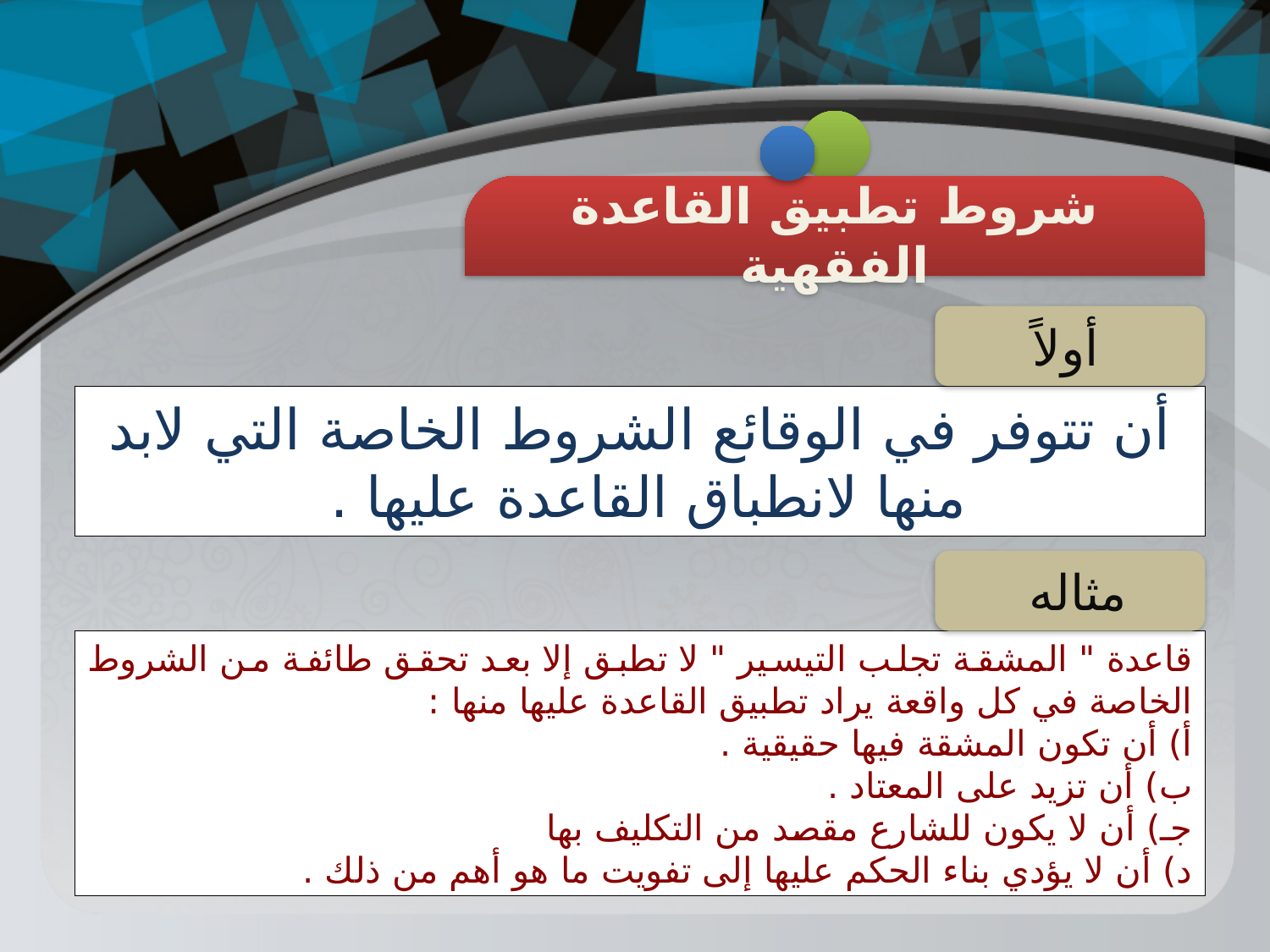

شروط تطبيق القاعدة الفقهية
أولاً
أن تتوفر في الوقائع الشروط الخاصة التي لابد منها لانطباق القاعدة عليها .
مثاله
قاعدة " المشقة تجلب التيسير " لا تطبق إلا بعد تحقق طائفة من الشروط الخاصة في كل واقعة يراد تطبيق القاعدة عليها منها :
أ) أن تكون المشقة فيها حقيقية .
ب) أن تزيد على المعتاد .
جـ) أن لا يكون للشارع مقصد من التكليف بها
د) أن لا يؤدي بناء الحكم عليها إلى تفويت ما هو أهم من ذلك .